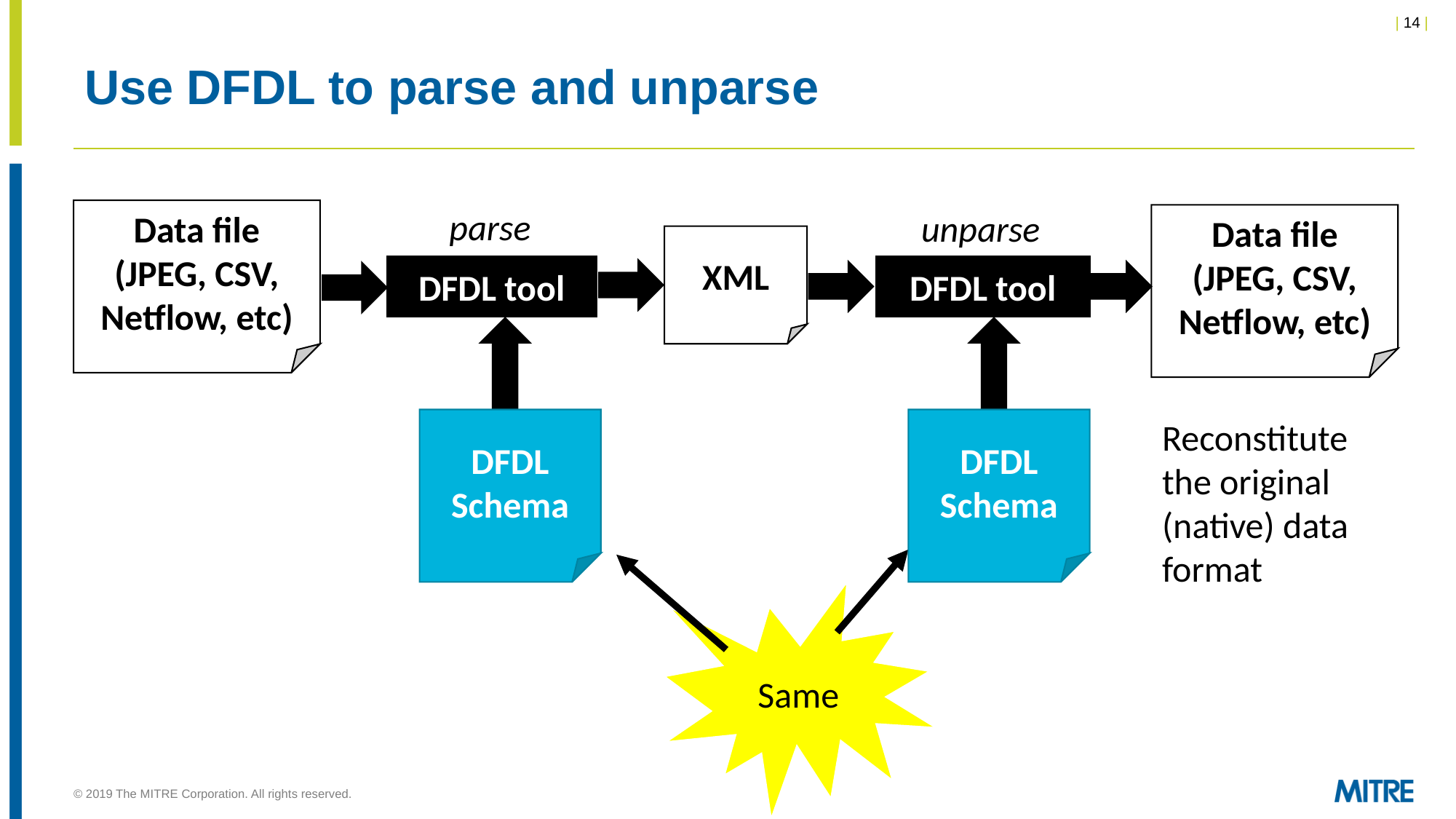

# Use DFDL to parse and unparse
parse
Data file
(JPEG, CSV, Netflow, etc)
unparse
Data file
(JPEG, CSV, Netflow, etc)
XML
DFDL tool
DFDL tool

DFDL
Schema
DFDL
Schema
Reconstitute the original (native) data format
Same
© 2019 The MITRE Corporation. All rights reserved.